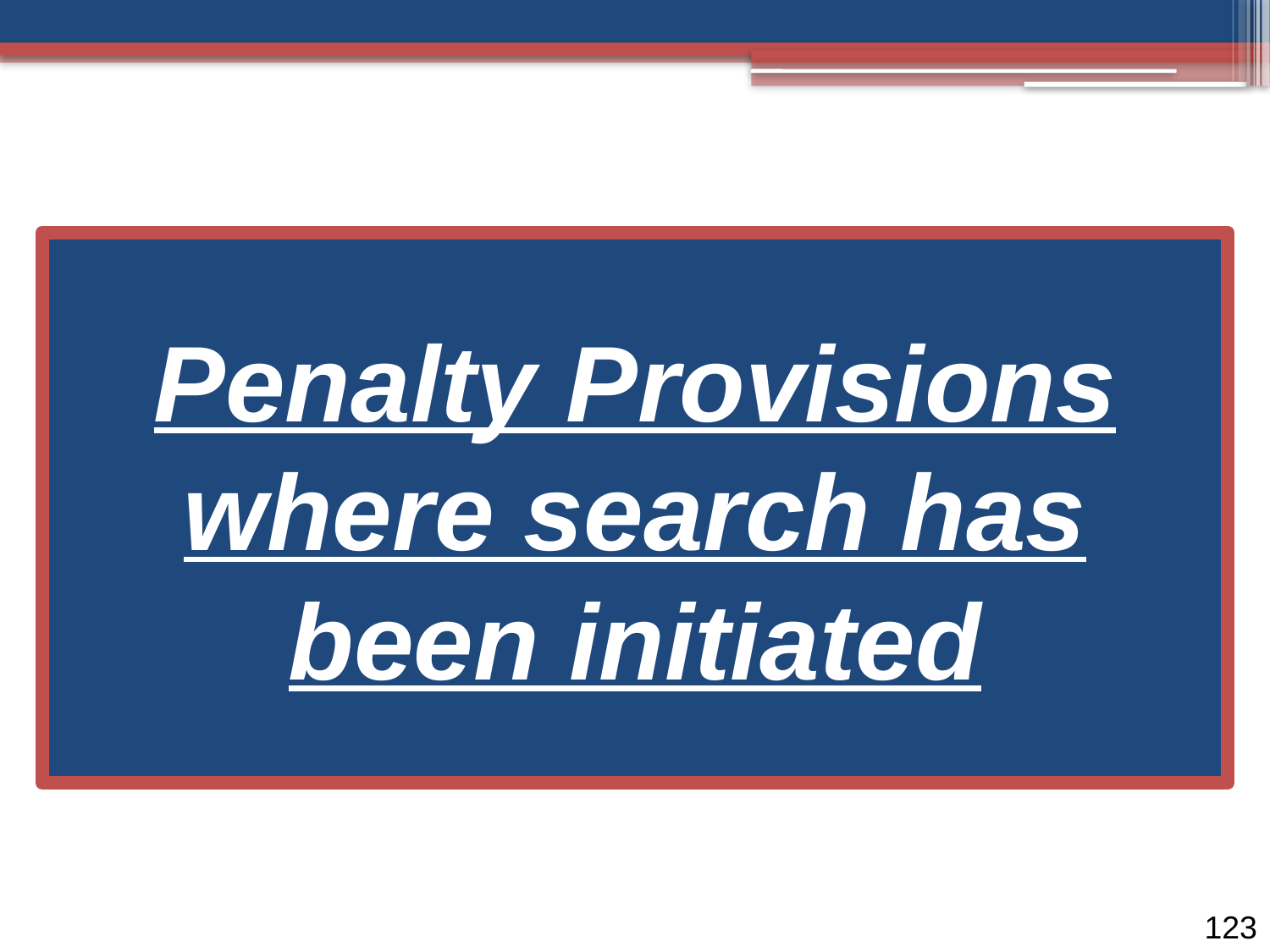

Penalty Provisions where search has been initiated
123